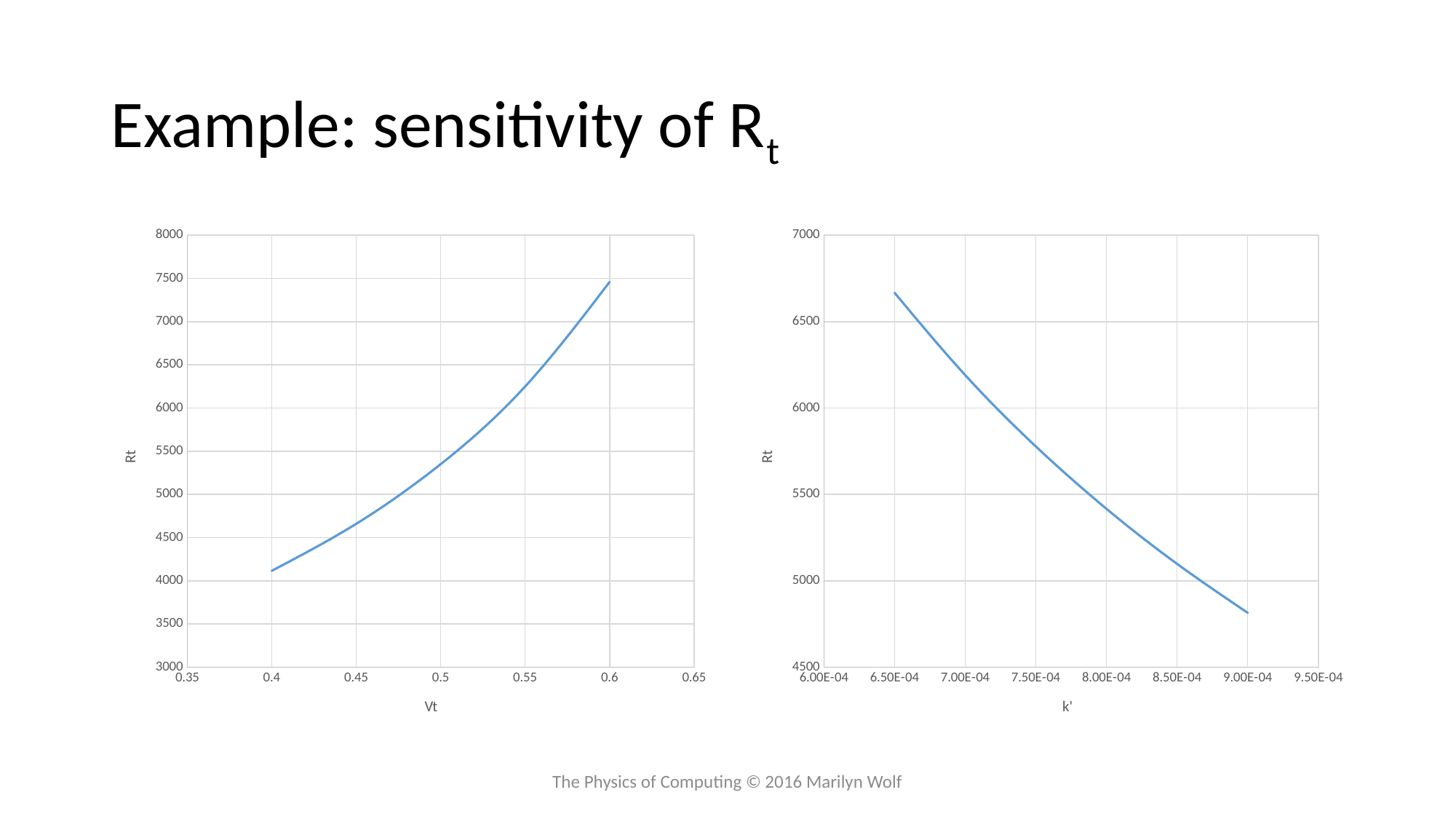

# Example: sensitivity of Rt

### Chart

| Category | Rt |
|---|---|

### Chart

| Category | Rt |
|---|---|
The Physics of Computing © 2016 Marilyn Wolf